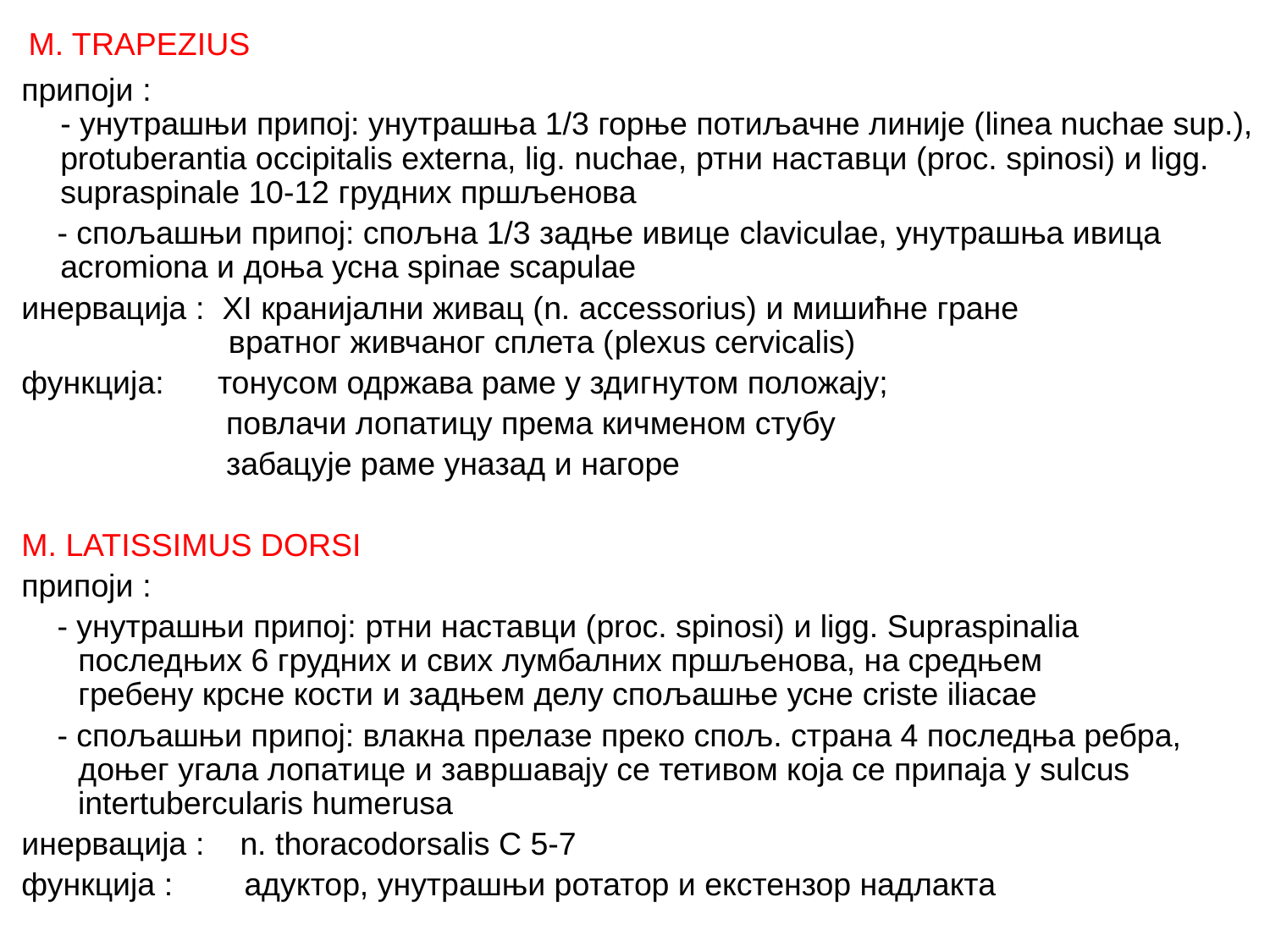

M. TRAPEZIUS
 припоји :
- унутрашњи припој: унутрашња 1/3 горње потиљачне линије (linea nuchae sup.), protuberantia occipitalis externa, lig. nuchae, ртни наставци (proc. spinosi) и ligg. supraspinale 10-12 грудних пршљенова
     - спољашњи припој: спољна 1/3 задње ивице claviculae, унутрашња ивица acromiona и доња усна spinae scapulae
 инервација :  XI кранијални живац (n. accessorius) и мишићне гране
                   вратног живчаног сплета (plexus cervicalis)
 функцијa:      тонусом одржава раме у здигнутом положају;
                        повлачи лопатицу према кичменом стубу
                        забацује раме уназад и нагоре

 M. LATISSIMUS DORSI
 припоји :
     - унутрашњи припој: ртни наставци (proc. spinosi) и ligg. Supraspinalia
  последњих 6 грудних и свих лумбалних пршљенова, на средњем
  гребену крсне кости и задњем делу спољашње усне criste iliacae
     - спољашњи припој: влакна прелазе преко спољ. страна 4 последња ребра,
  доњег угала лопатице и завршавају се тетивом која се припаја у sulcus
  intertubercularis humerusa
 инервација :    n. thoracodorsalis C 5-7
 функција :        адуктор, унутрашњи ротатор и екстензор надлакта